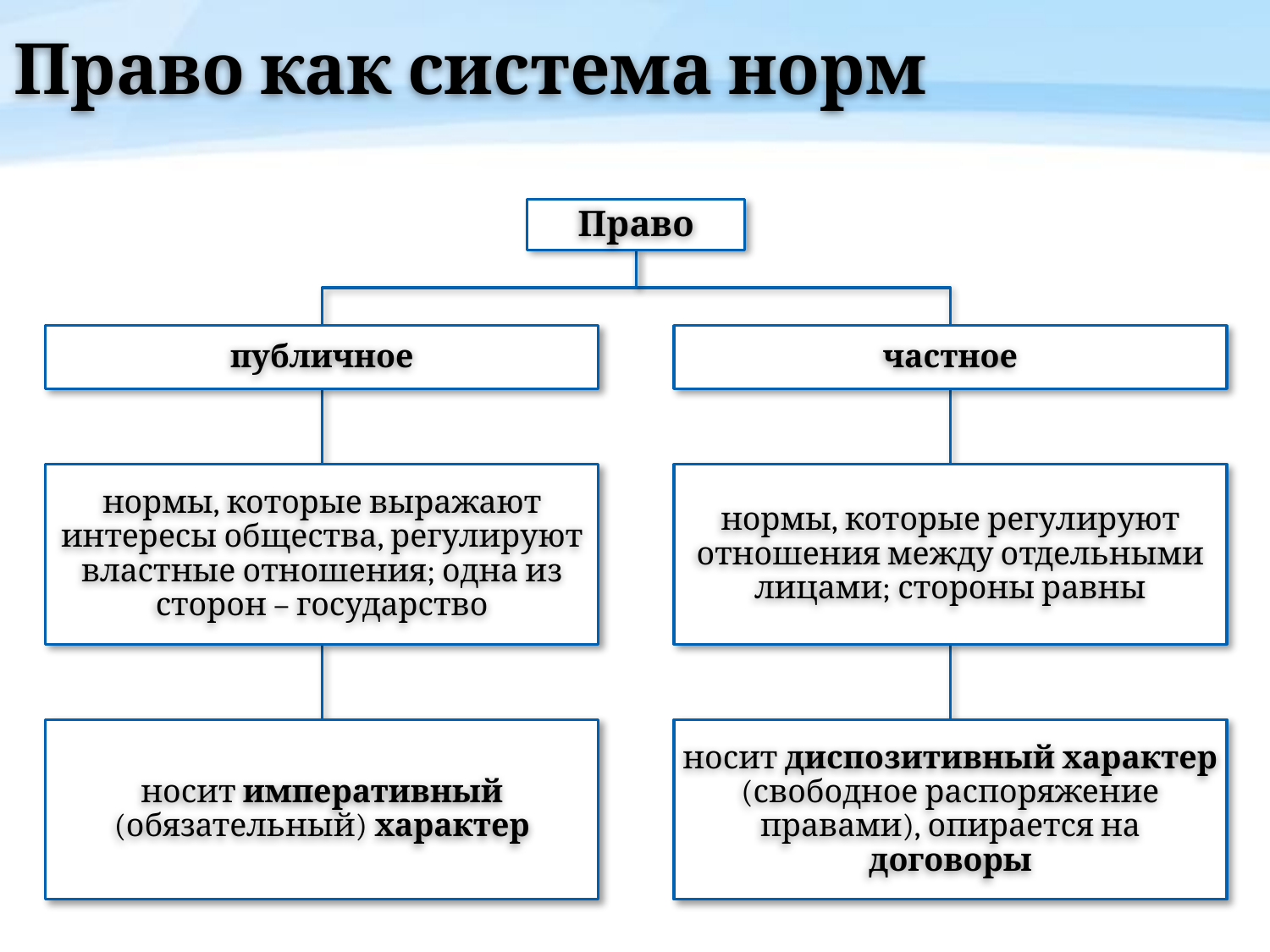

# Право как система норм

Право

публичное

частное

нормы, которые выражают интересы общества, регулируют властные отношения; одна из сторон – государство

нормы, которые регулируют отношения между отдельными лицами; стороны равны

носит императивный (обязательный) характер

носит диспозитивный характер (свободное распоряжение правами), опирается на договоры